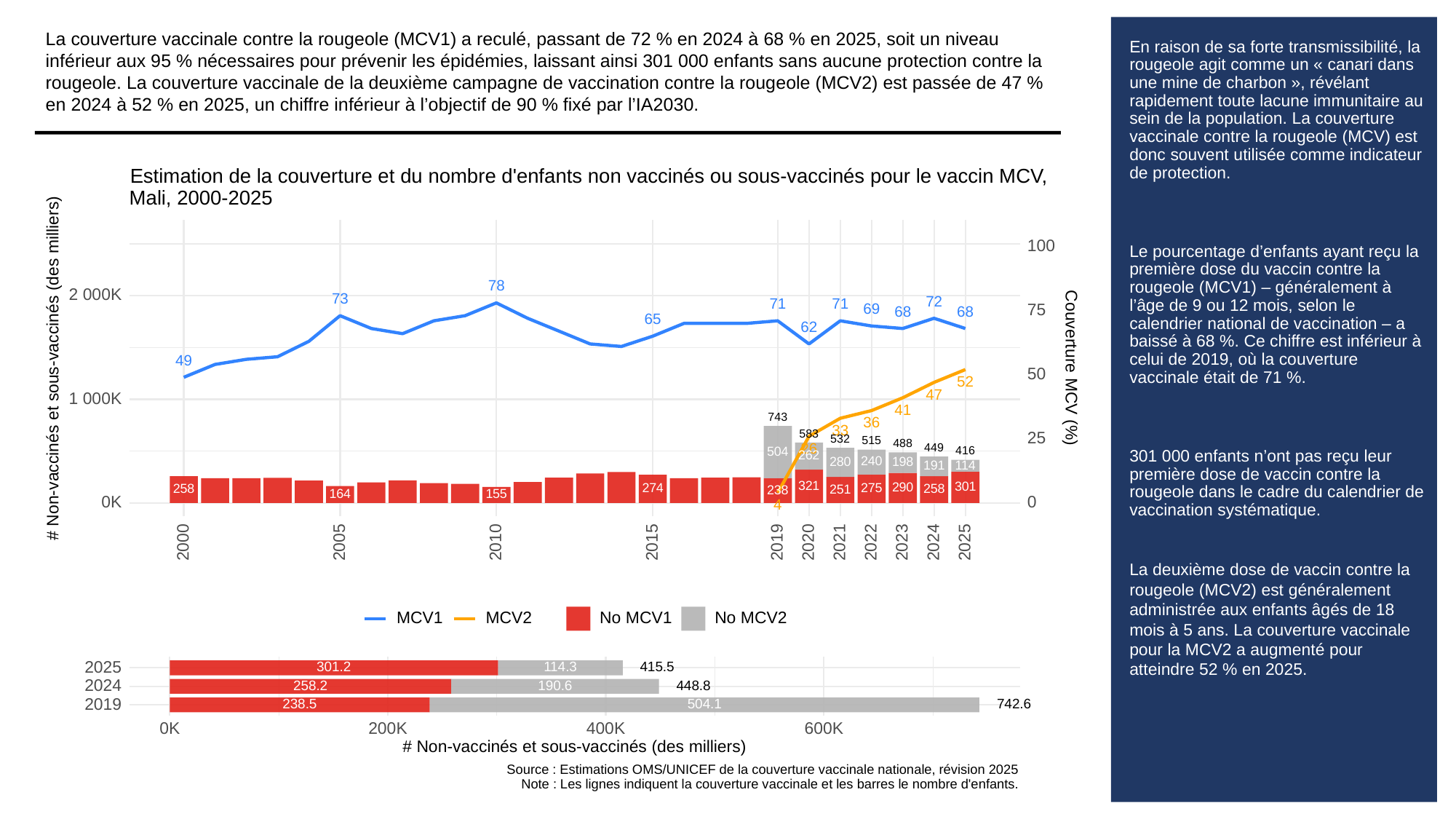

La couverture vaccinale contre la rougeole (MCV1) a reculé, passant de 72 % en 2024 à 68 % en 2025, soit un niveau inférieur aux 95 % nécessaires pour prévenir les épidémies, laissant ainsi 301 000 enfants sans aucune protection contre la rougeole. La couverture vaccinale de la deuxième campagne de vaccination contre la rougeole (MCV2) est passée de 47 % en 2024 à 52 % en 2025, un chiffre inférieur à l’objectif de 90 % fixé par l’IA2030.
# En raison de sa forte transmissibilité, la rougeole agit comme un « canari dans une mine de charbon », révélant rapidement toute lacune immunitaire au sein de la population. La couverture vaccinale contre la rougeole (MCV) est donc souvent utilisée comme indicateur de protection.

Le pourcentage d’enfants ayant reçu la première dose du vaccin contre la rougeole (MCV1) – généralement à l’âge de 9 ou 12 mois, selon le calendrier national de vaccination – a baissé à 68 %. Ce chiffre est inférieur à celui de 2019, où la couverture vaccinale était de 71 %.

301 000 enfants n’ont pas reçu leur première dose de vaccin contre la rougeole dans le cadre du calendrier de vaccination systématique.

La deuxième dose de vaccin contre la rougeole (MCV2) est généralement administrée aux enfants âgés de 18 mois à 5 ans. La couverture vaccinale pour la MCV2 a augmenté pour atteindre 52 % en 2025.

Estimation de la couverture et du nombre d'enfants non vaccinés ou sous-vaccinés pour le vaccin MCV,
Mali, 2000-2025

100

78
2 000K
73

72
71
71

69
75
68
68
65
62

49
# Non-vaccinés et sous-vaccinés (des milliers)
Couverture MCV (%)
50

52
47
1 000K

41
743
36
33

583
25
532
515
488

26
449
416
504

262

240
280
198

114
191

321

301

290

275
274
258
258
251
238

164
155
0K
0
4

2023
2000
2005
2010
2015
2019
2020
2021
2022
2024
2025

MCV1
MCV2
No MCV1
No MCV2

2025
301.2
114.3
415.5

2024
258.2
190.6
448.8

2019
238.5
504.1
742.6

0K
200K
400K
600K
# Non-vaccinés et sous-vaccinés (des milliers)
Source : Estimations OMS/UNICEF de la couverture vaccinale nationale, révision 2025
Note : Les lignes indiquent la couverture vaccinale et les barres le nombre d'enfants.